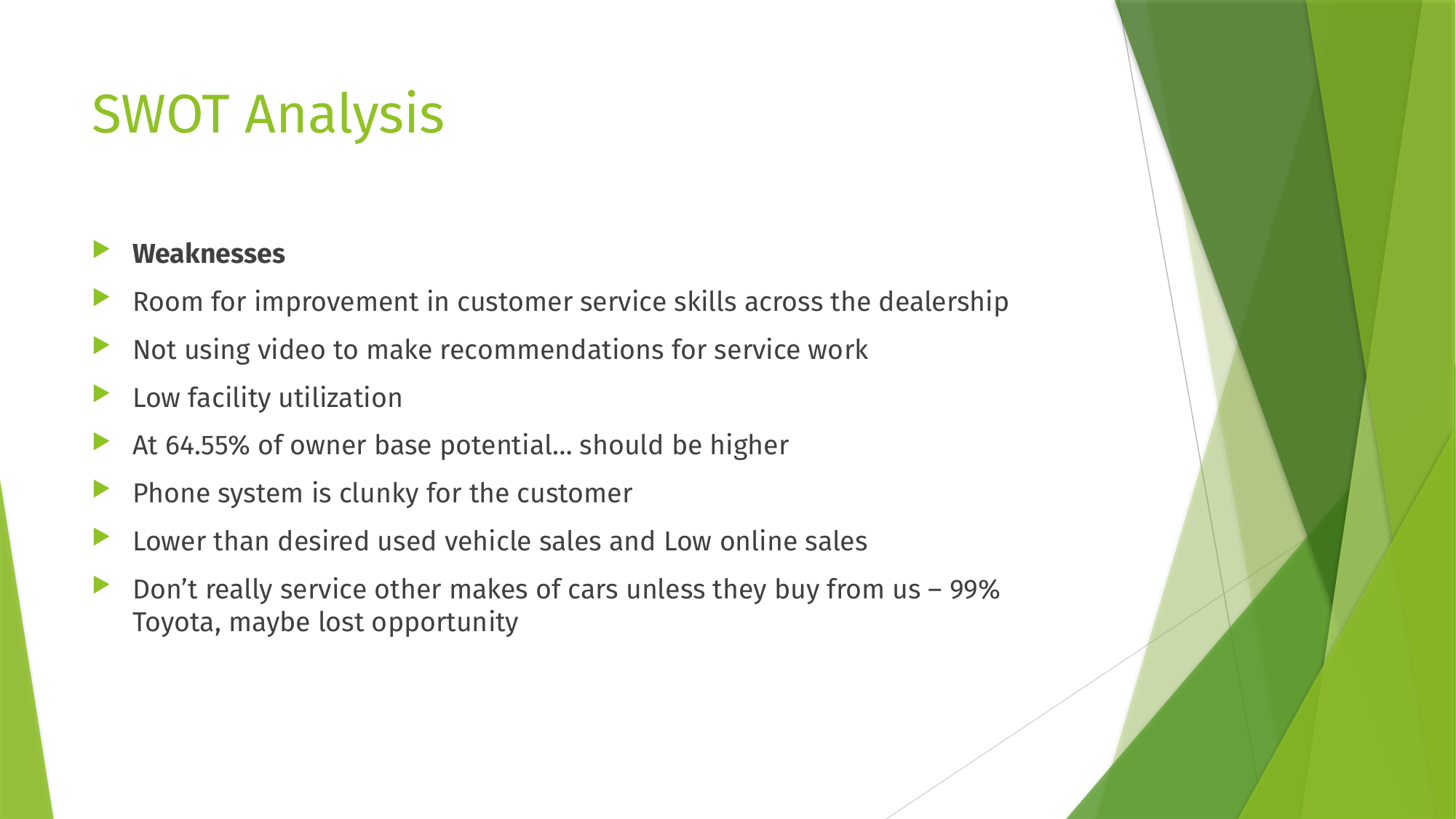

# SWOT Analysis
Weaknesses
Room for improvement in customer service skills across the dealership
Not using video to make recommendations for service work
Low facility utilization
At 64.55% of owner base potential… should be higher
Phone system is clunky for the customer
Lower than desired used vehicle sales and Low online sales
Don’t really service other makes of cars unless they buy from us – 99% Toyota, maybe lost opportunity